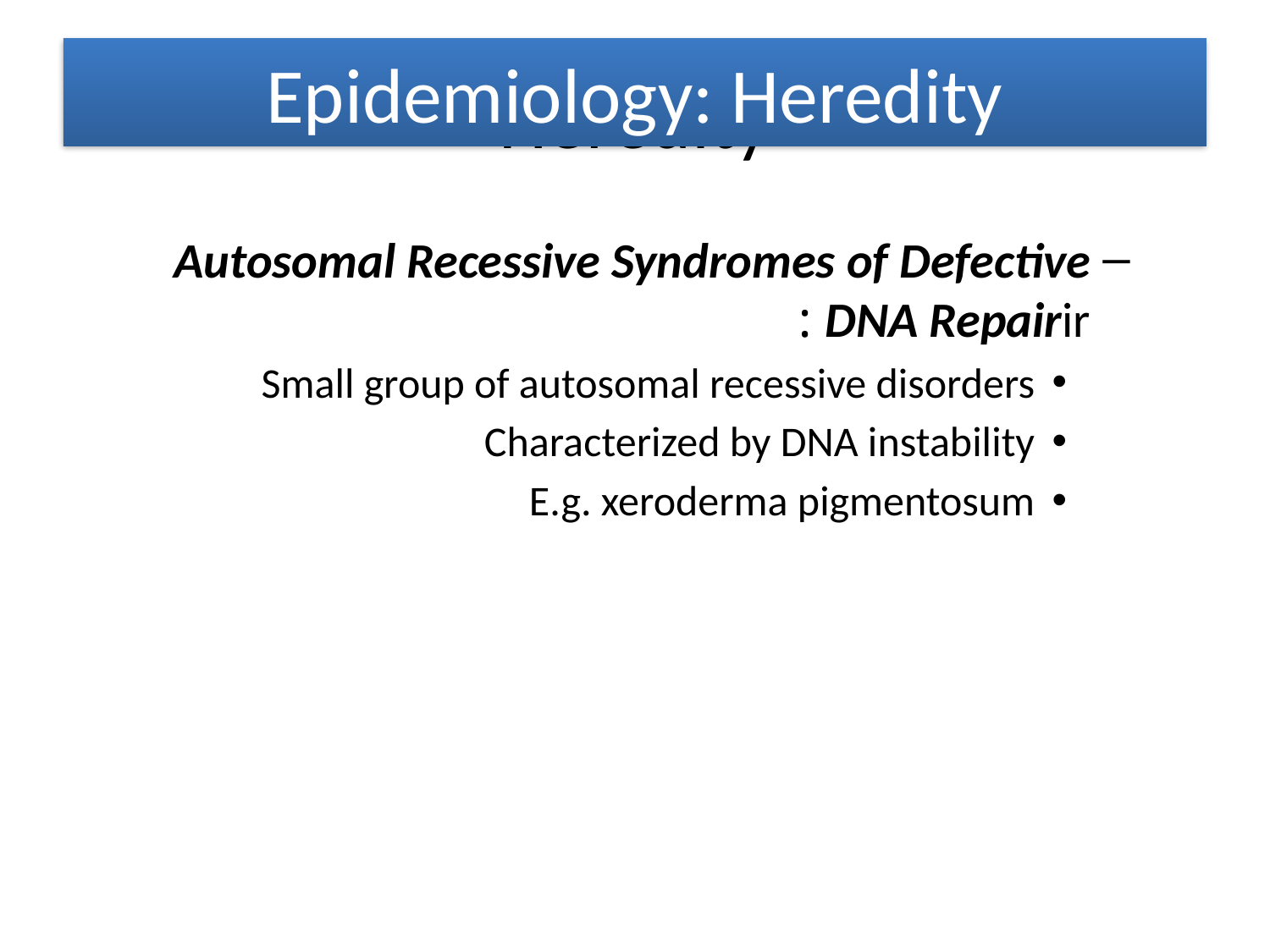

# Heredity
Epidemiology: Heredity
Autosomal Recessive Syndromes of Defective DNA Repairir :
Small group of autosomal recessive disorders
Characterized by DNA instability
E.g. xeroderma pigmentosum